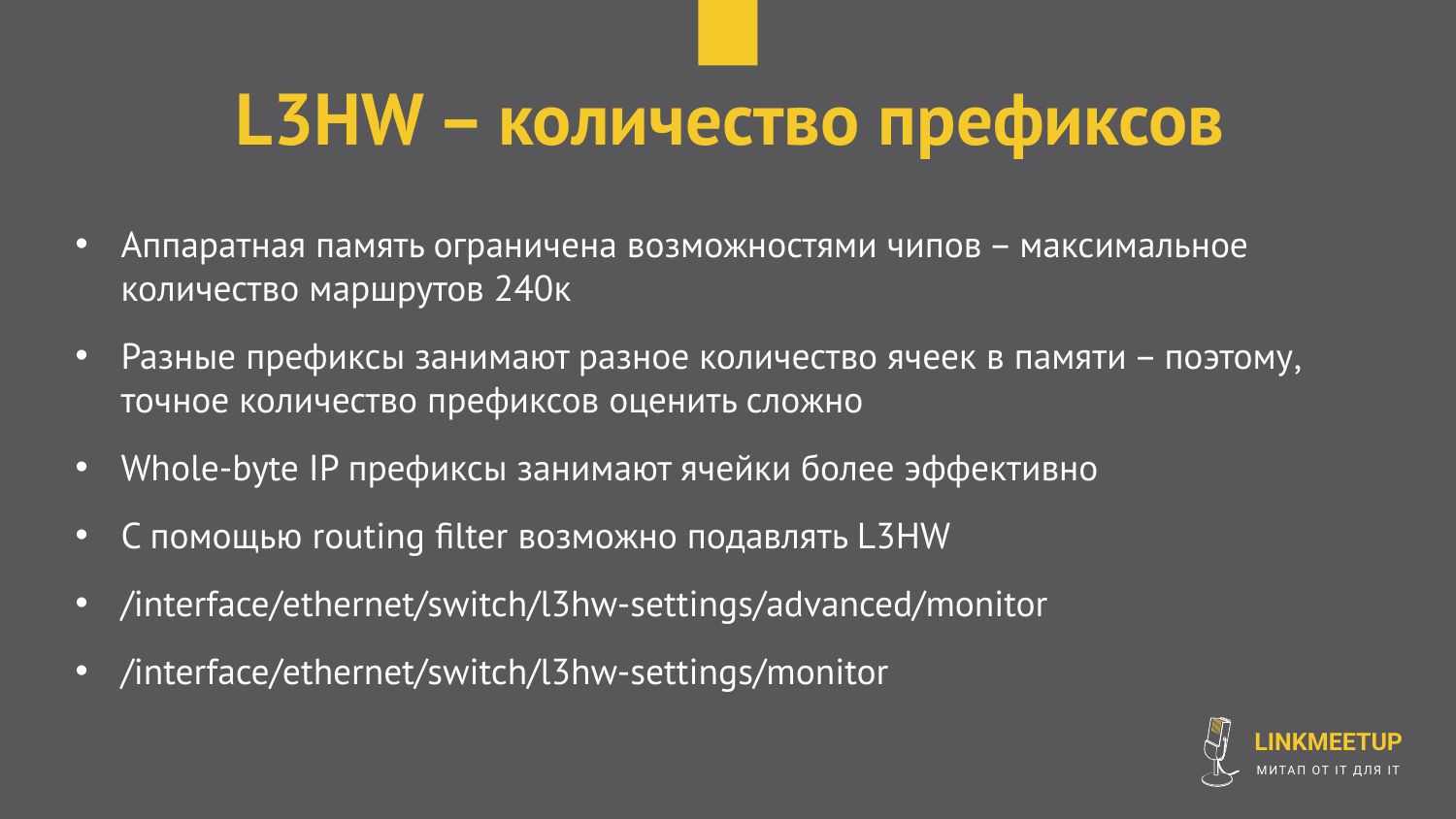

L3HW – количество префиксов
Аппаратная память ограничена возможностями чипов – максимальное количество маршрутов 240к
Разные префиксы занимают разное количество ячеек в памяти – поэтому, точное количество префиксов оценить сложно
Whole-byte IP префиксы занимают ячейки более эффективно
С помощью routing filter возможно подавлять L3HW
/interface/ethernet/switch/l3hw-settings/advanced/monitor
/interface/ethernet/switch/l3hw-settings/monitor

LINKMEETUP
МИТАП ОТ IT ДЛЯ IT